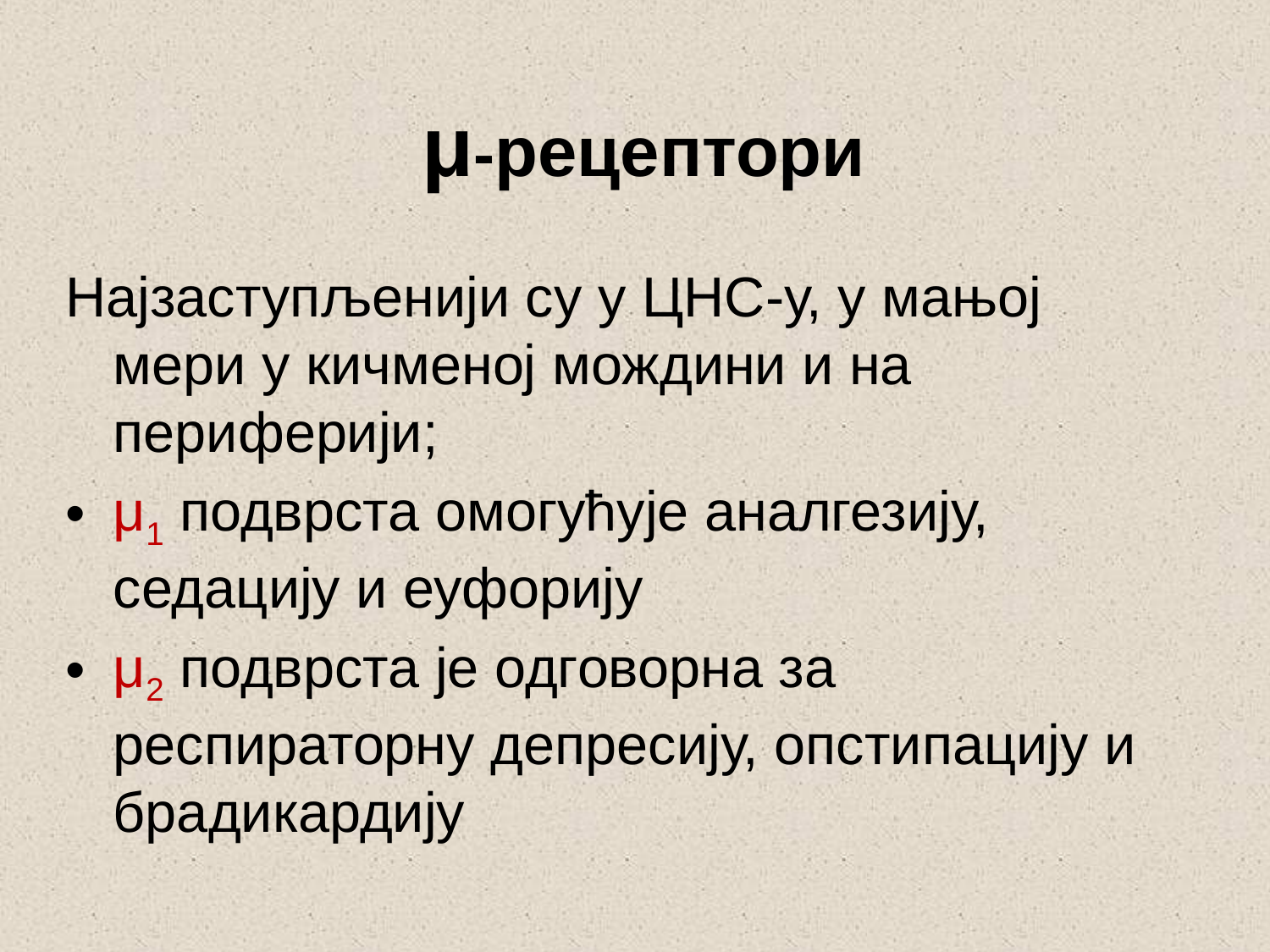

# μ-рецептори
Најзаступљенији су у ЦНС-у, у мањој мери у кичменој мождини и на периферији;
μ1 подврста омогућује аналгезију, седацију и еуфорију
μ2 подврста је одговорна за респираторну депресију, опстипацију и брадикардију